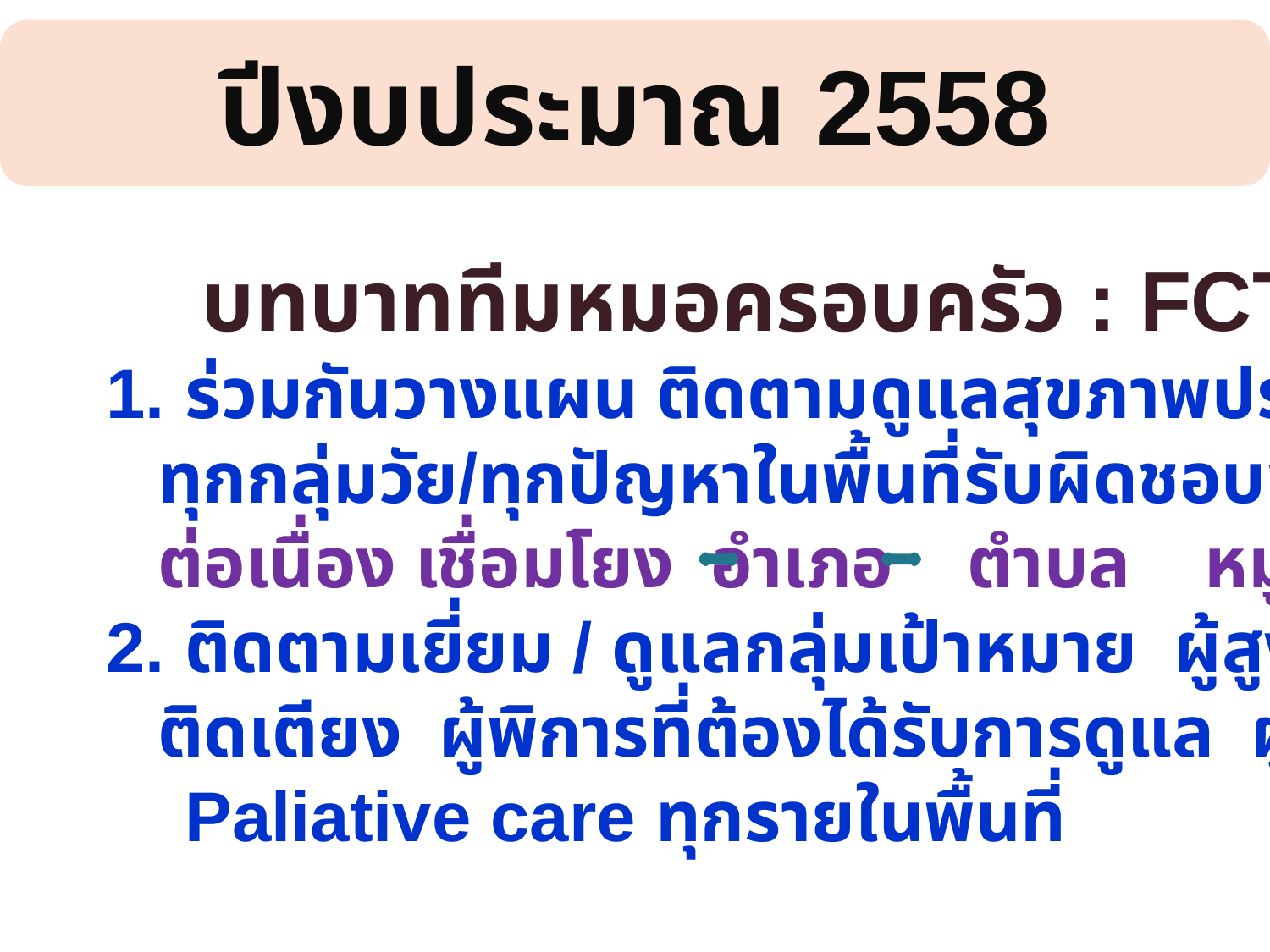

ปีงบประมาณ 2558
       บทบาททีมหมอครอบครัว : FCT
   1. ร่วมกันวางแผน ติดตามดูแลสุขภาพประชาชน
      ทุกกลุ่มวัย/ทุกปัญหาในพื้นที่รับผิดชอบของทีม
      ต่อเนื่อง เชื่อมโยง  อำเภอ    ตำบล    หมู่บ้าน
   2. ติดตามเยี่ยม / ดูแลกลุ่มเป้าหมาย  ผู้สูงอายุที่
      ติดเตียง  ผู้พิการที่ต้องได้รับการดูแล  ผู้ป่วย
       Paliative care ทุกรายในพื้นที่